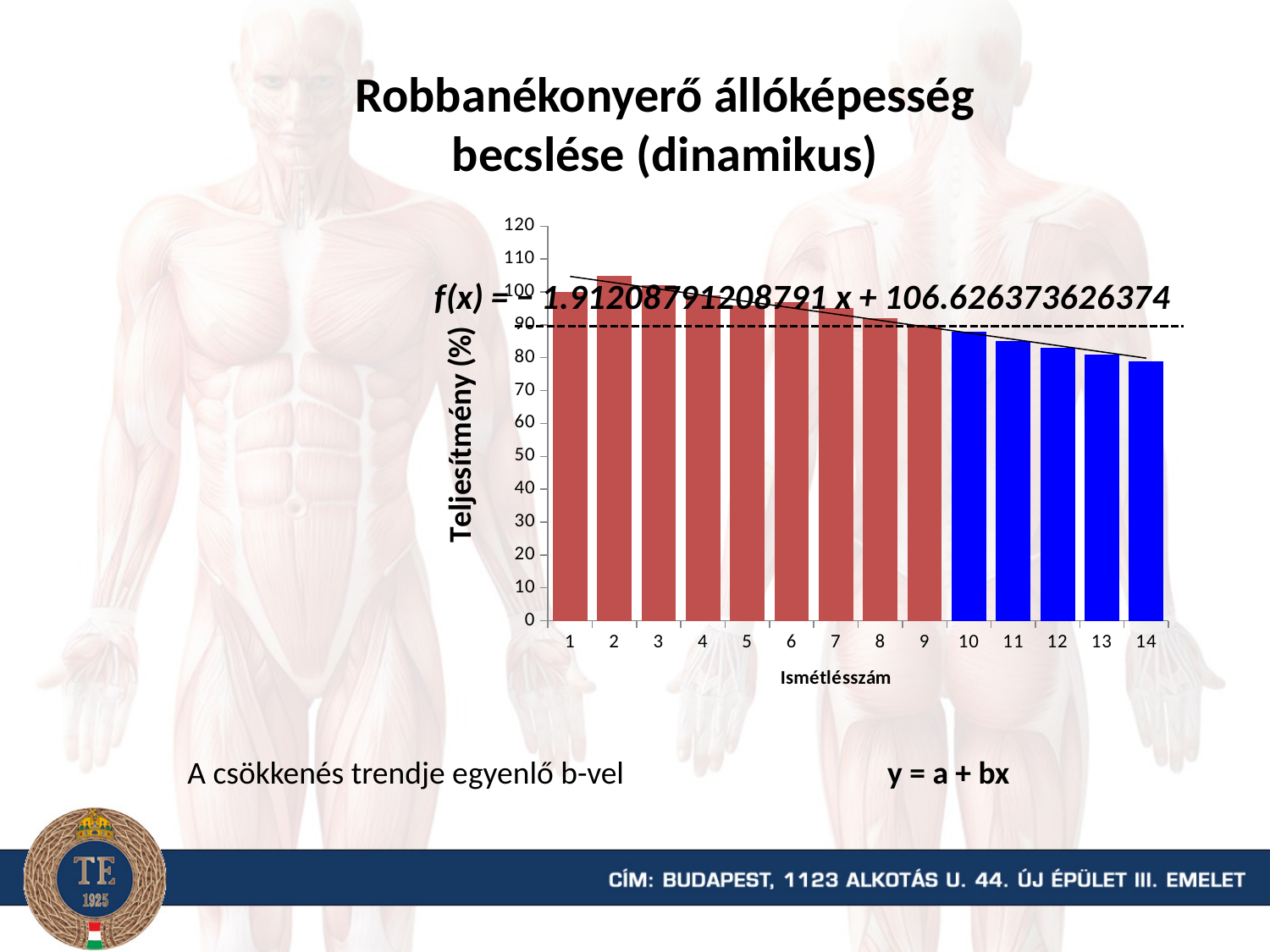

Robbanékonyerő állóképesség becslése (dinamikus)

### Chart

| Category |  |
|---|---|
A csökkenés trendje egyenlő b-vel
y = a + bx